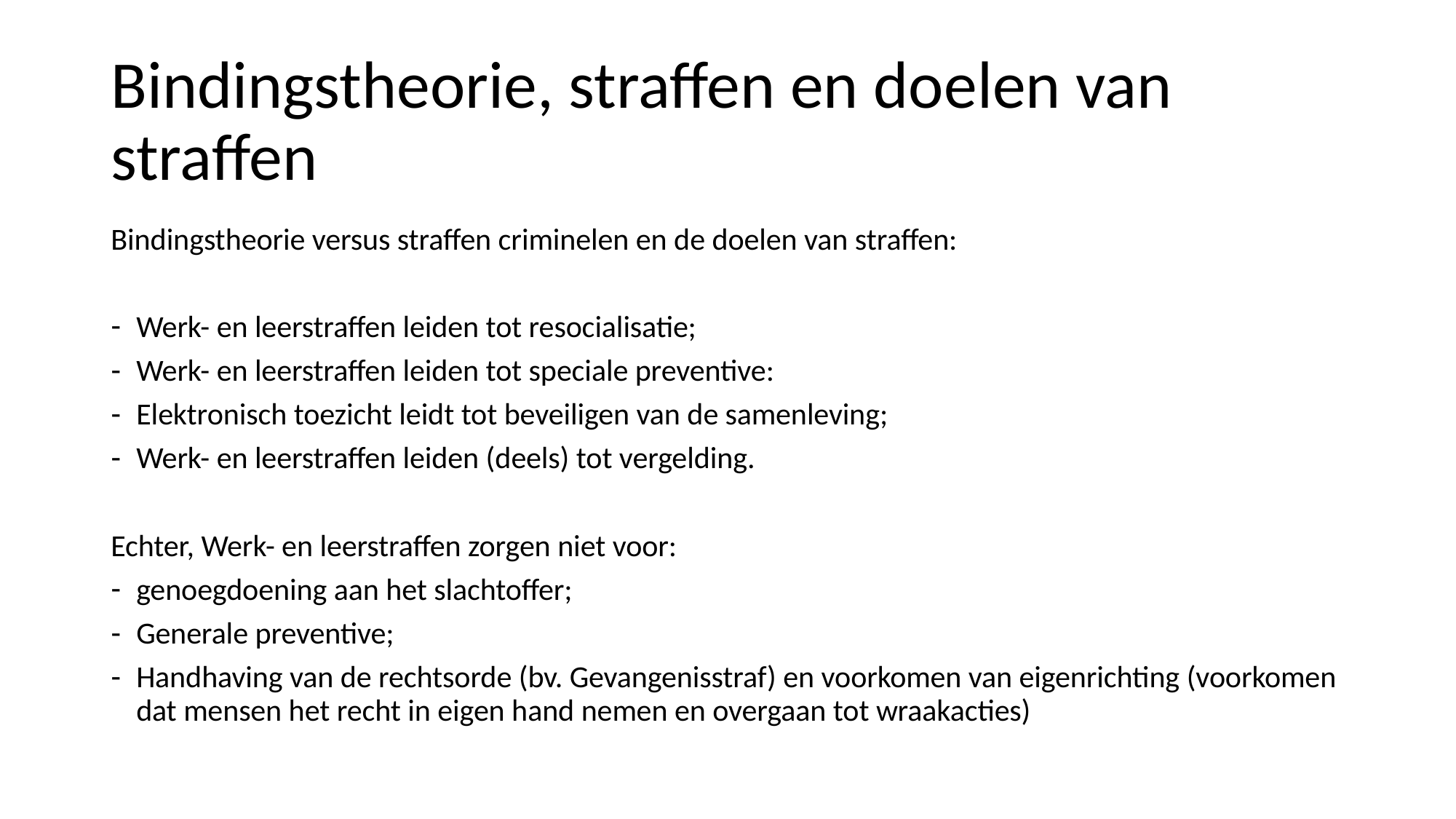

# Bindingstheorie, straffen en doelen van straffen
Bindingstheorie versus straffen criminelen en de doelen van straffen:

Werk- en leerstraffen leiden tot resocialisatie;
Werk- en leerstraffen leiden tot speciale preventive:
Elektronisch toezicht leidt tot beveiligen van de samenleving;
Werk- en leerstraffen leiden (deels) tot vergelding.

Echter, Werk- en leerstraffen zorgen niet voor:
genoegdoening aan het slachtoffer;
Generale preventive;
Handhaving van de rechtsorde (bv. Gevangenisstraf) en voorkomen van eigenrichting (voorkomen dat mensen het recht in eigen hand nemen en overgaan tot wraakacties)